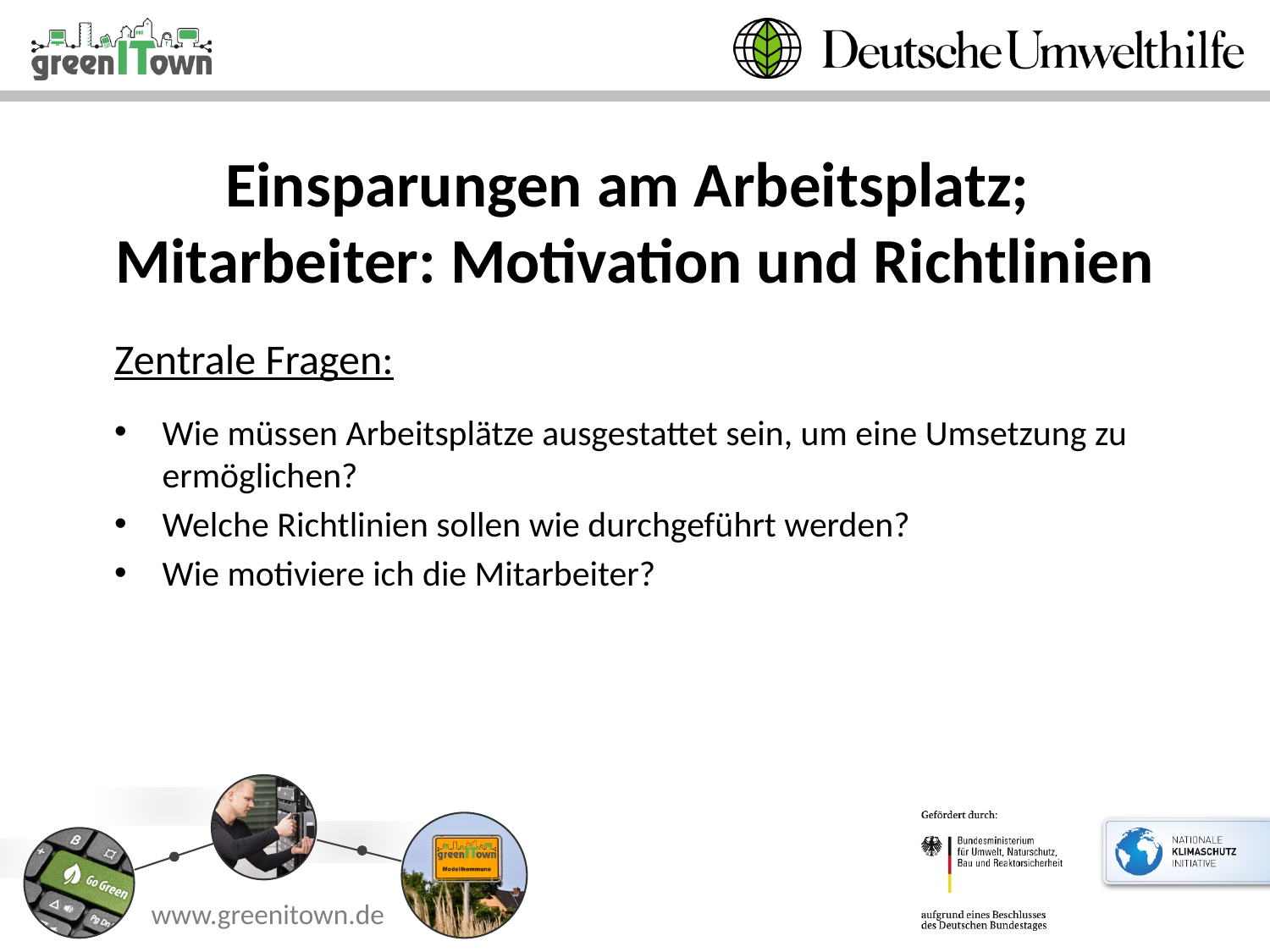

# Einsparungen am Arbeitsplatz; Mitarbeiter: Motivation und Richtlinien
Zentrale Fragen:

Wie müssen Arbeitsplätze ausgestattet sein, um eine Umsetzung zu ermöglichen?
Welche Richtlinien sollen wie durchgeführt werden?
Wie motiviere ich die Mitarbeiter?